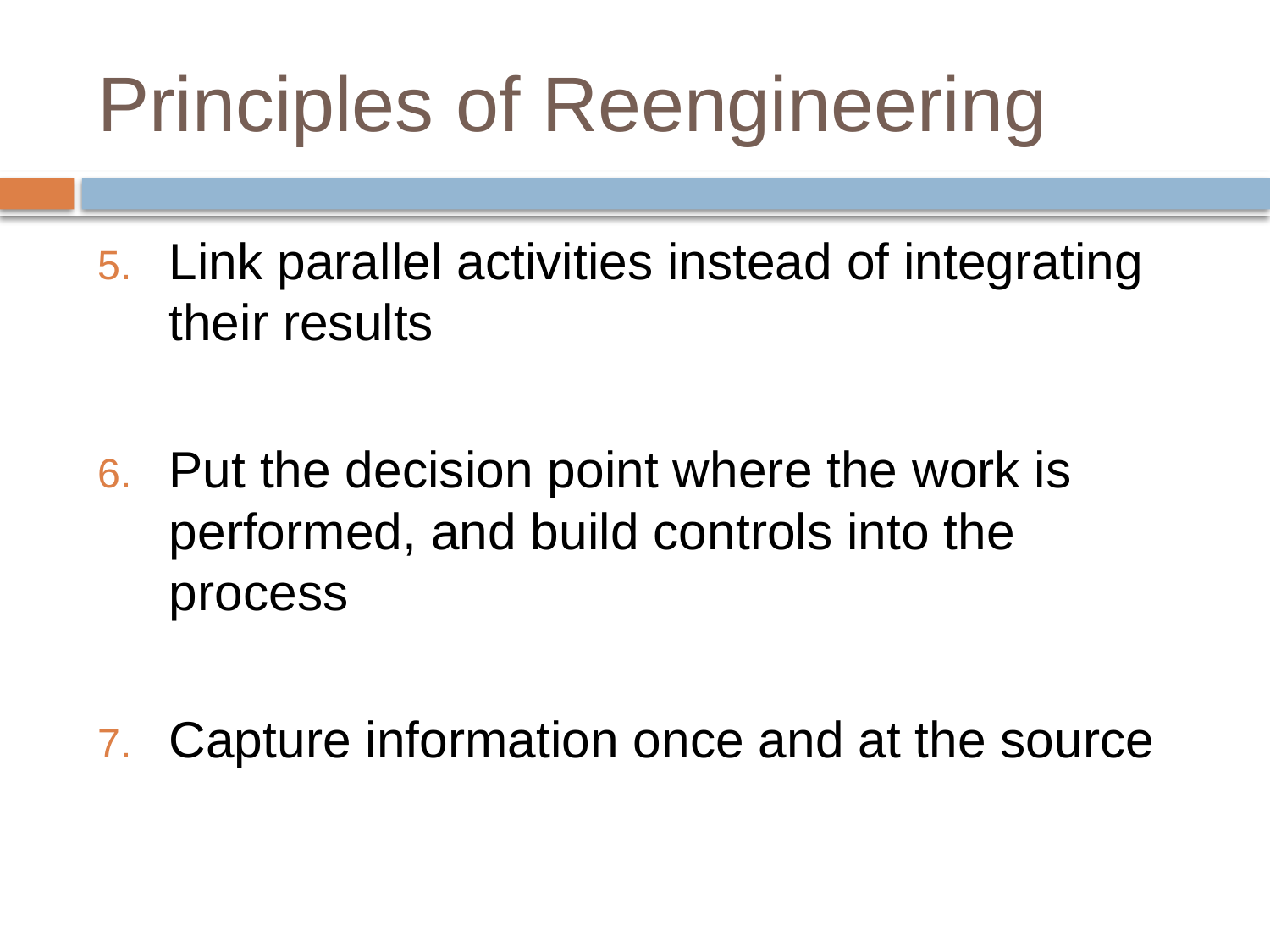

# Principles of Reengineering
Link parallel activities instead of integrating their results

Put the decision point where the work is performed, and build controls into the process

Capture information once and at the source